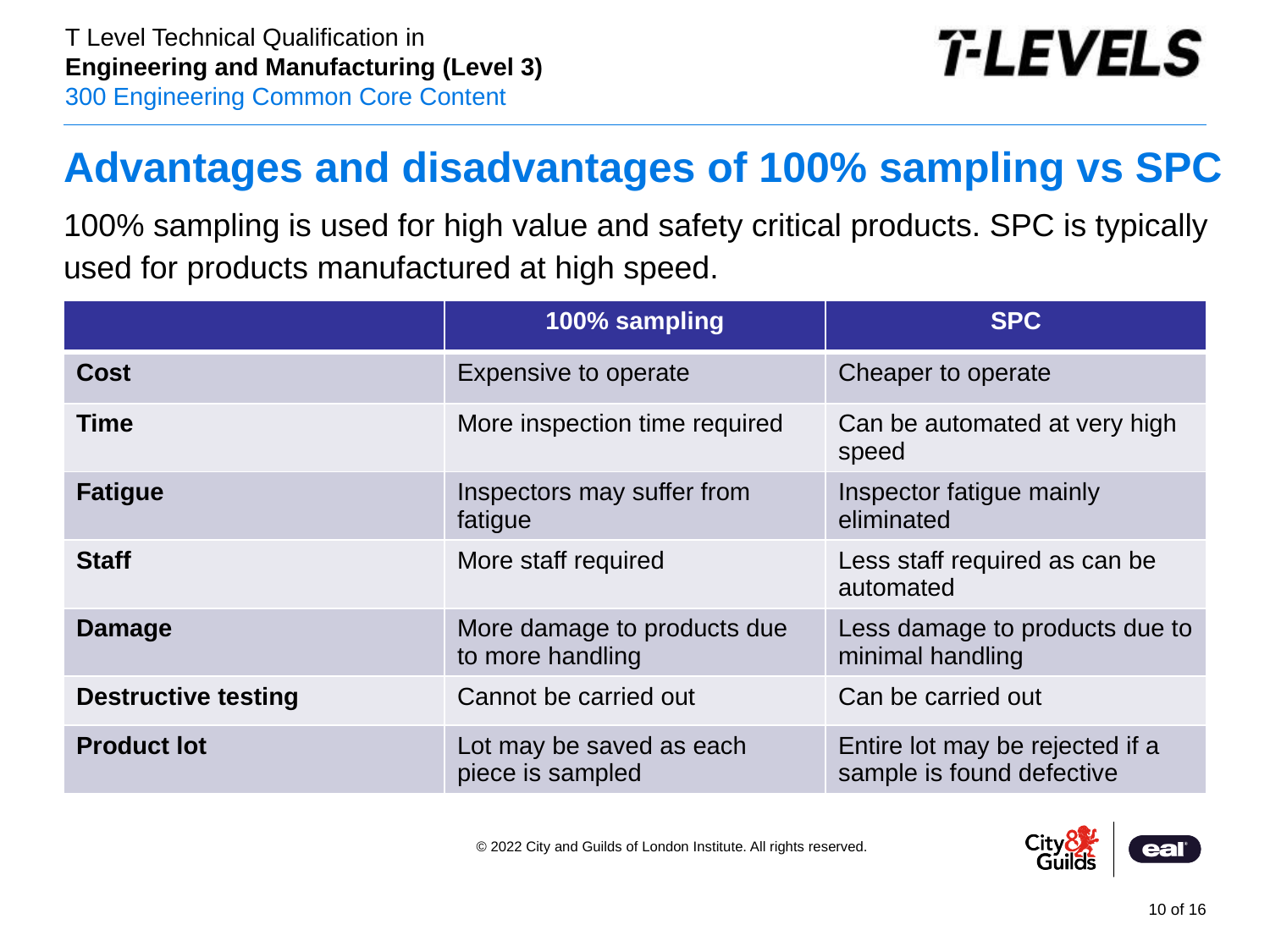

# Advantages and disadvantages of 100% sampling vs SPC
100% sampling is used for high value and safety critical products. SPC is typically used for products manufactured at high speed.
|  | 100% sampling | SPC |
| --- | --- | --- |
| Cost | Expensive to operate | Cheaper to operate |
| Time | More inspection time required | Can be automated at very high speed |
| Fatigue | Inspectors may suffer from fatigue | Inspector fatigue mainly eliminated |
| Staff | More staff required | Less staff required as can be automated |
| Damage | More damage to products due to more handling | Less damage to products due to minimal handling |
| Destructive testing | Cannot be carried out | Can be carried out |
| Product lot | Lot may be saved as each piece is sampled | Entire lot may be rejected if a sample is found defective |